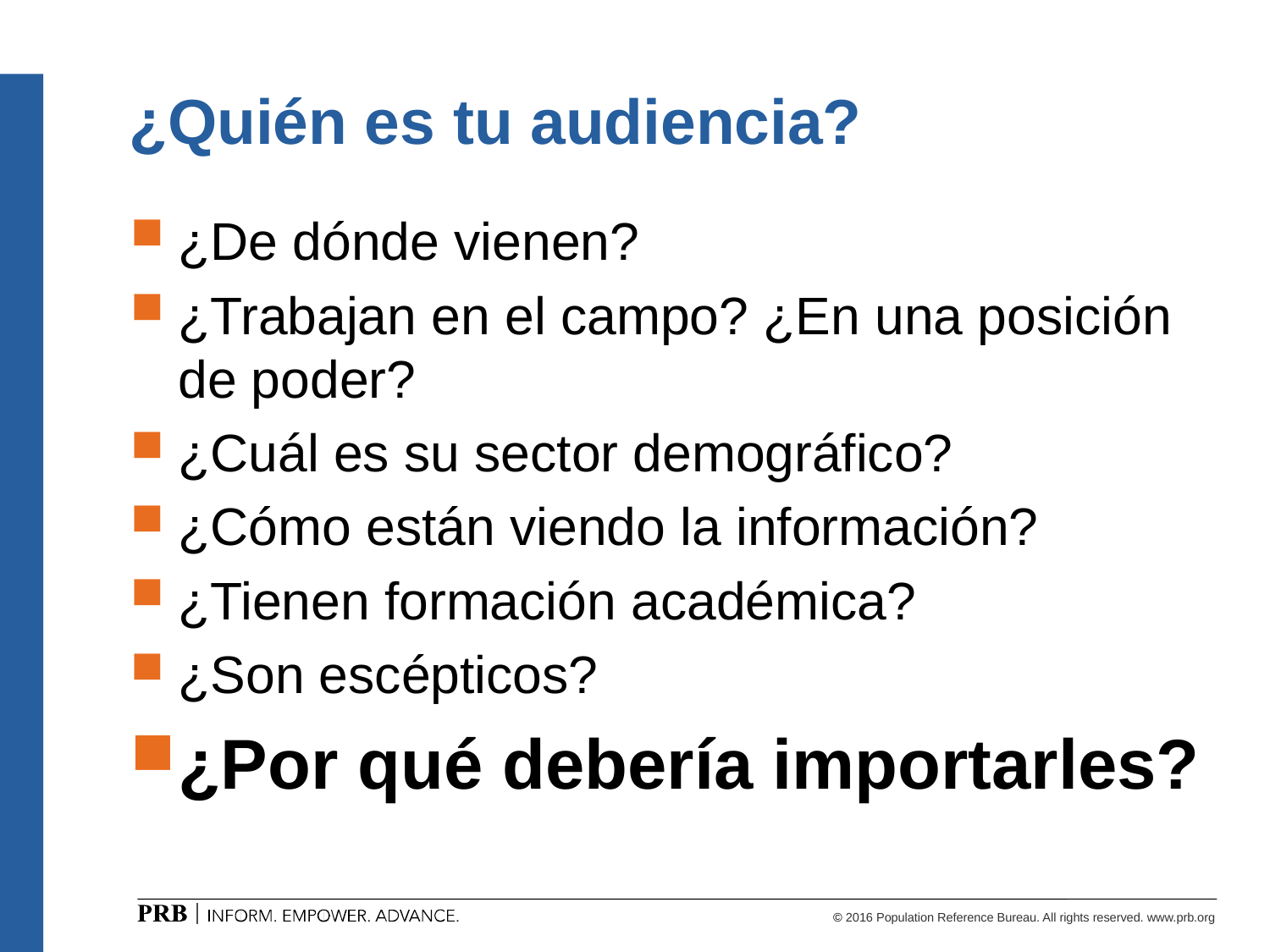

# ¿Quién es tu audiencia?
¿De dónde vienen?
¿Trabajan en el campo? ¿En una posición de poder?
¿Cuál es su sector demográfico?
¿Cómo están viendo la información?
¿Tienen formación académica?
¿Son escépticos?
¿Por qué debería importarles?